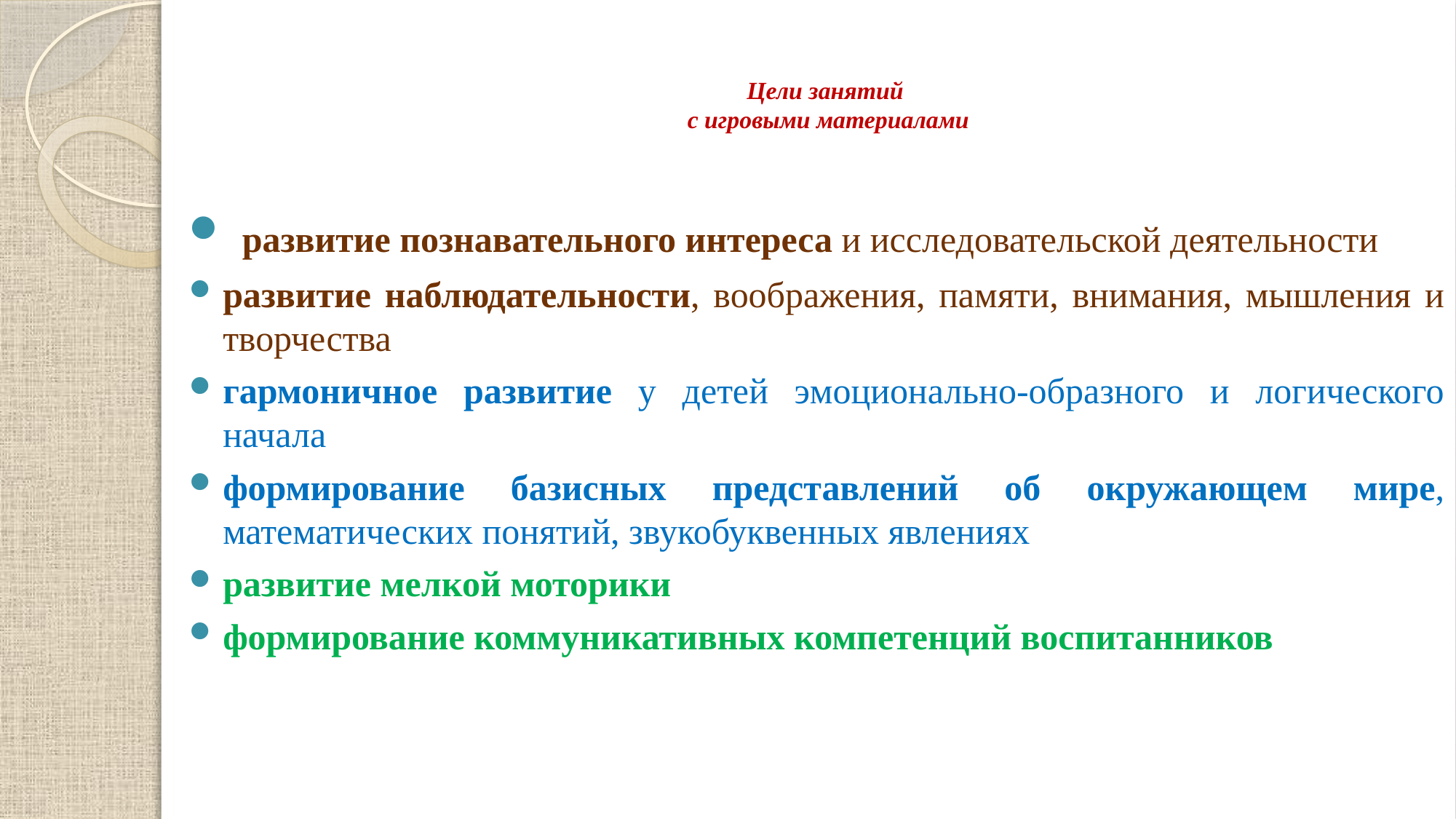

# Цели занятий с игровыми материалами
 развитие познавательного интереса и исследовательской деятельности
развитие наблюдательности, воображения, памяти, внимания, мышления и творчества
гармоничное развитие у детей эмоционально-образного и логического начала
формирование базисных представлений об окружающем мире, математических понятий, звукобуквенных явлениях
развитие мелкой моторики
формирование коммуникативных компетенций воспитанников